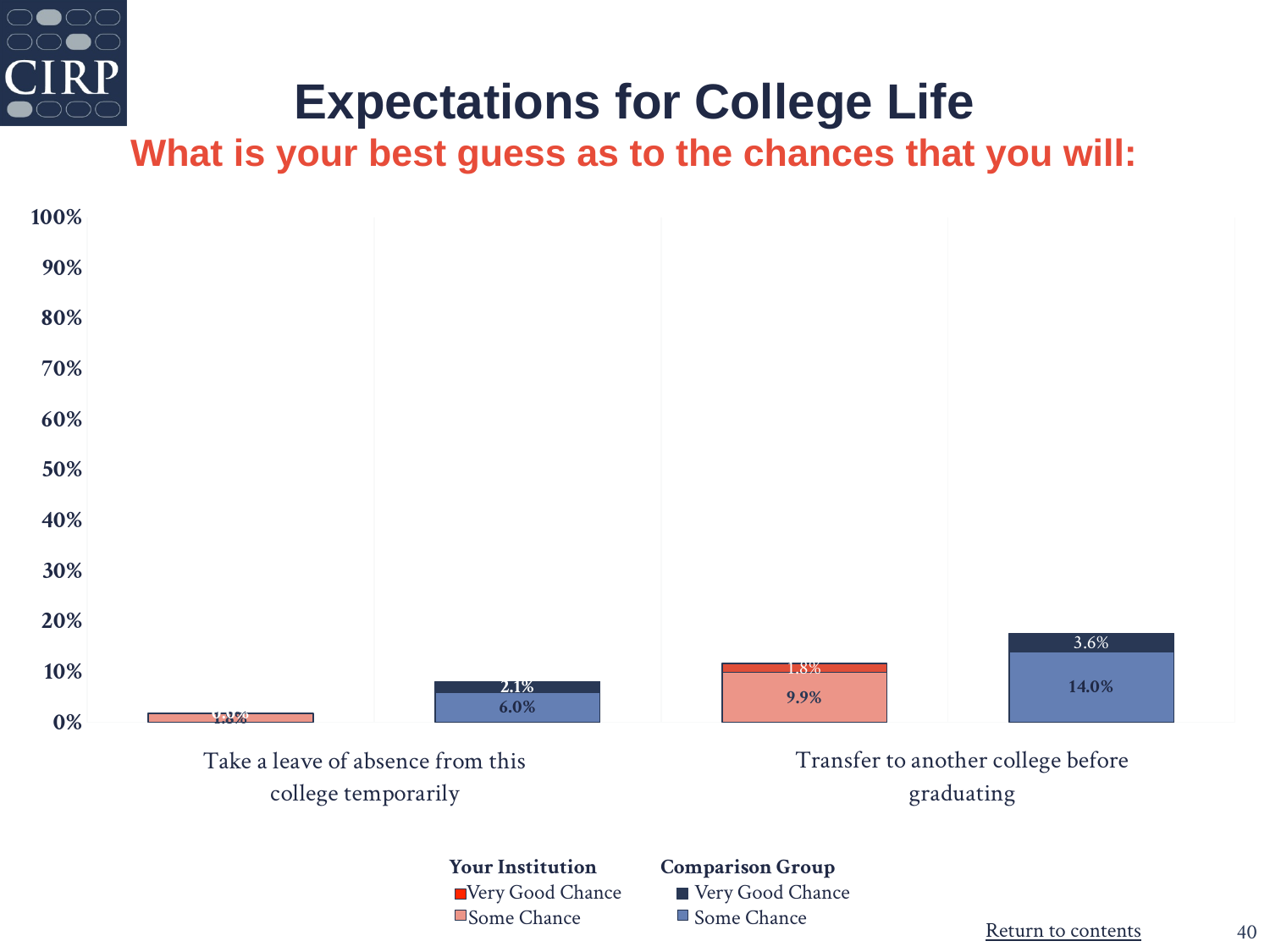

# Expectations for College Life What is your best guess as to the chances that you will:

### Chart

| Category | Some Chance | Very Good Chance |
|---|---|---|
| Your Institution | 0.018 | 0.0 |
| Comparison Group | 0.06 | 0.021 |
| Your Institution | 0.099 | 0.018 |
| Comparison Group | 0.14 | 0.036 |
   Your Institution               Comparison Group
       Very Good Chance	 Very Good Chance
       Some Chance          	 Some Chance
40